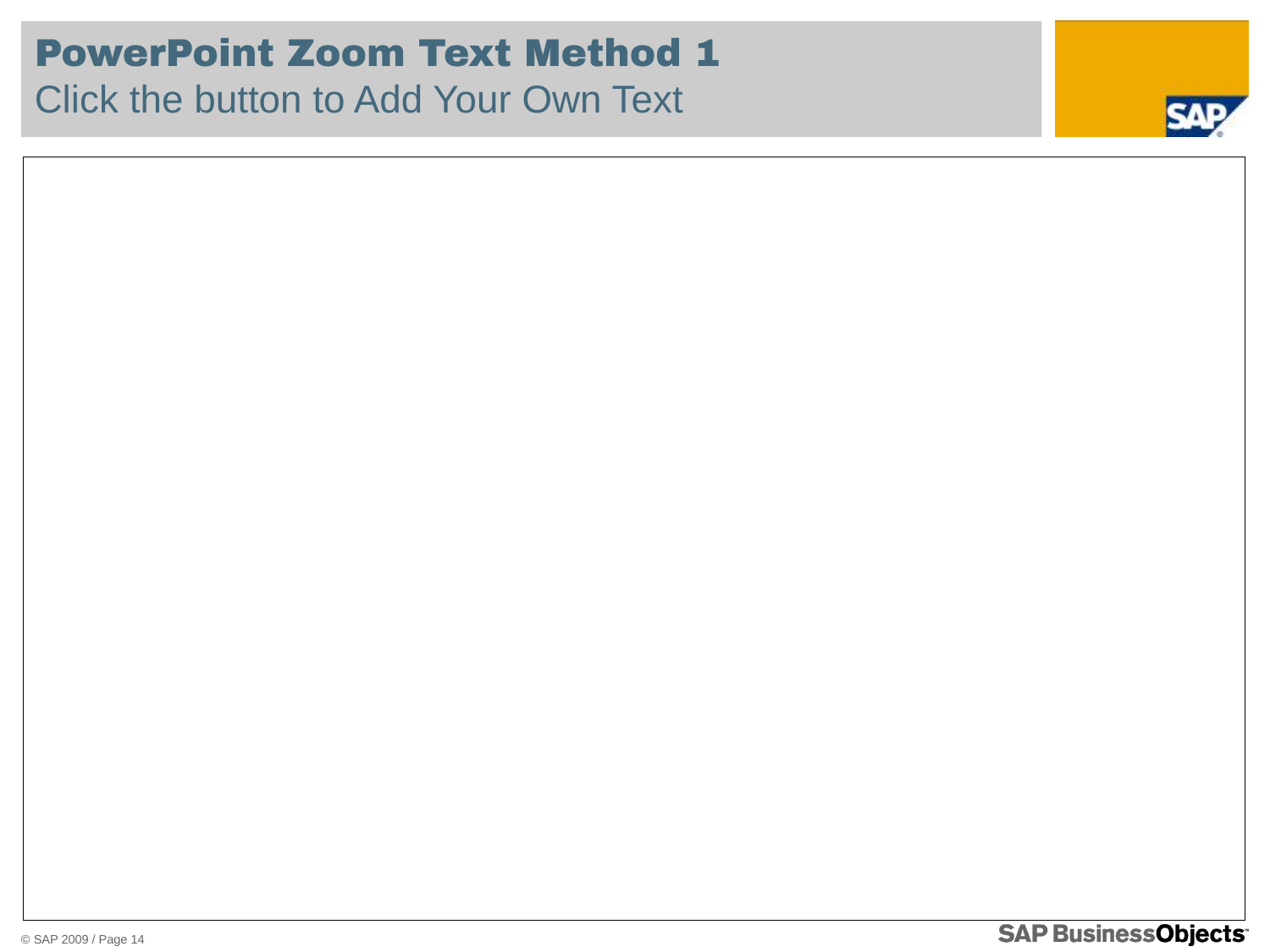

# PowerPoint Zoom Text Method 1 Click the button to Add Your Own Text

© SAP 2009 / Page 14